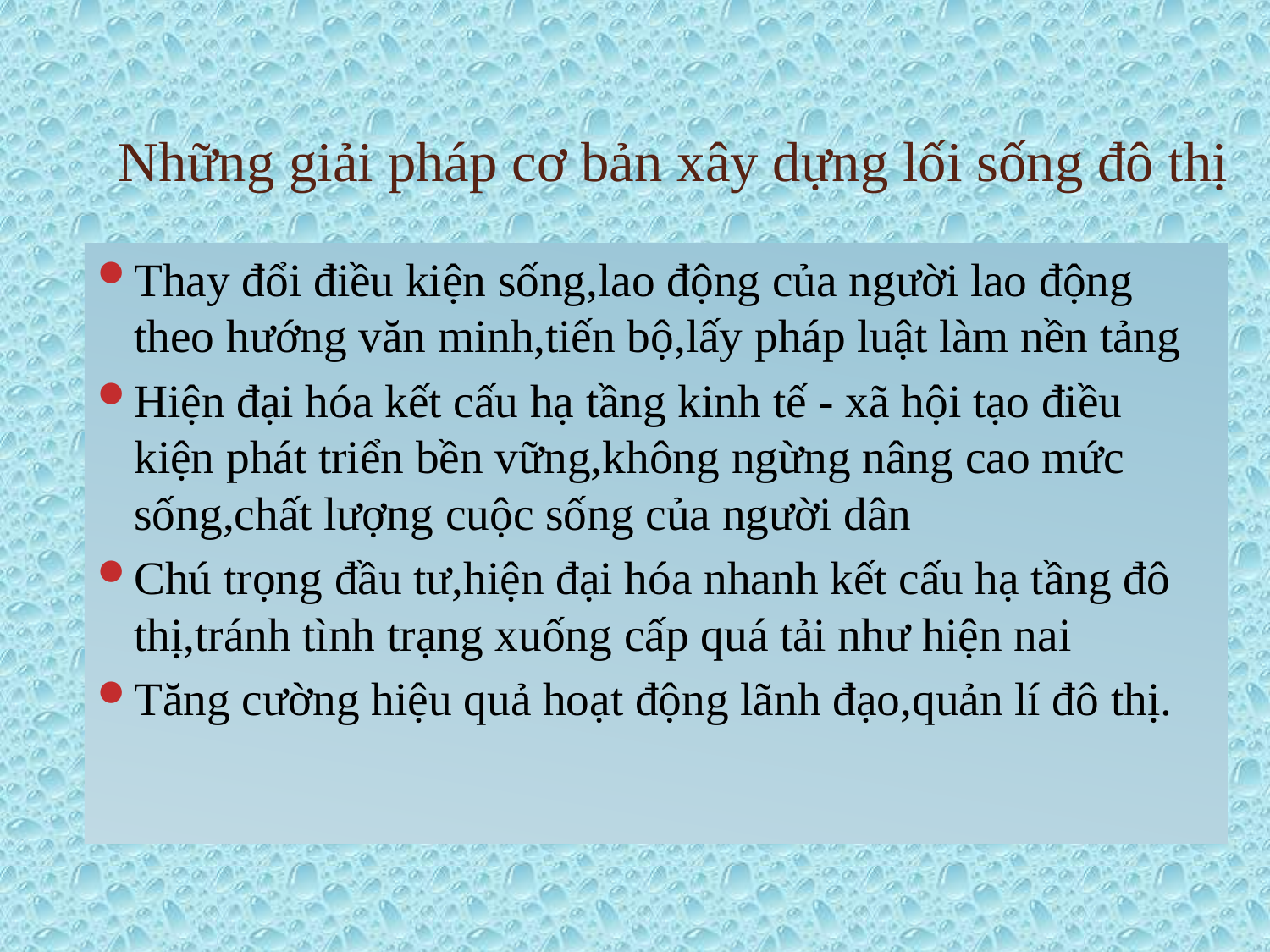

# Những giải pháp cơ bản xây dựng lối sống đô thị
Thay đổi điều kiện sống,lao động của người lao động theo hướng văn minh,tiến bộ,lấy pháp luật làm nền tảng
Hiện đại hóa kết cấu hạ tầng kinh tế - xã hội tạo điều kiện phát triển bền vững,không ngừng nâng cao mức sống,chất lượng cuộc sống của người dân
Chú trọng đầu tư,hiện đại hóa nhanh kết cấu hạ tầng đô thị,tránh tình trạng xuống cấp quá tải như hiện nai
Tăng cường hiệu quả hoạt động lãnh đạo,quản lí đô thị.